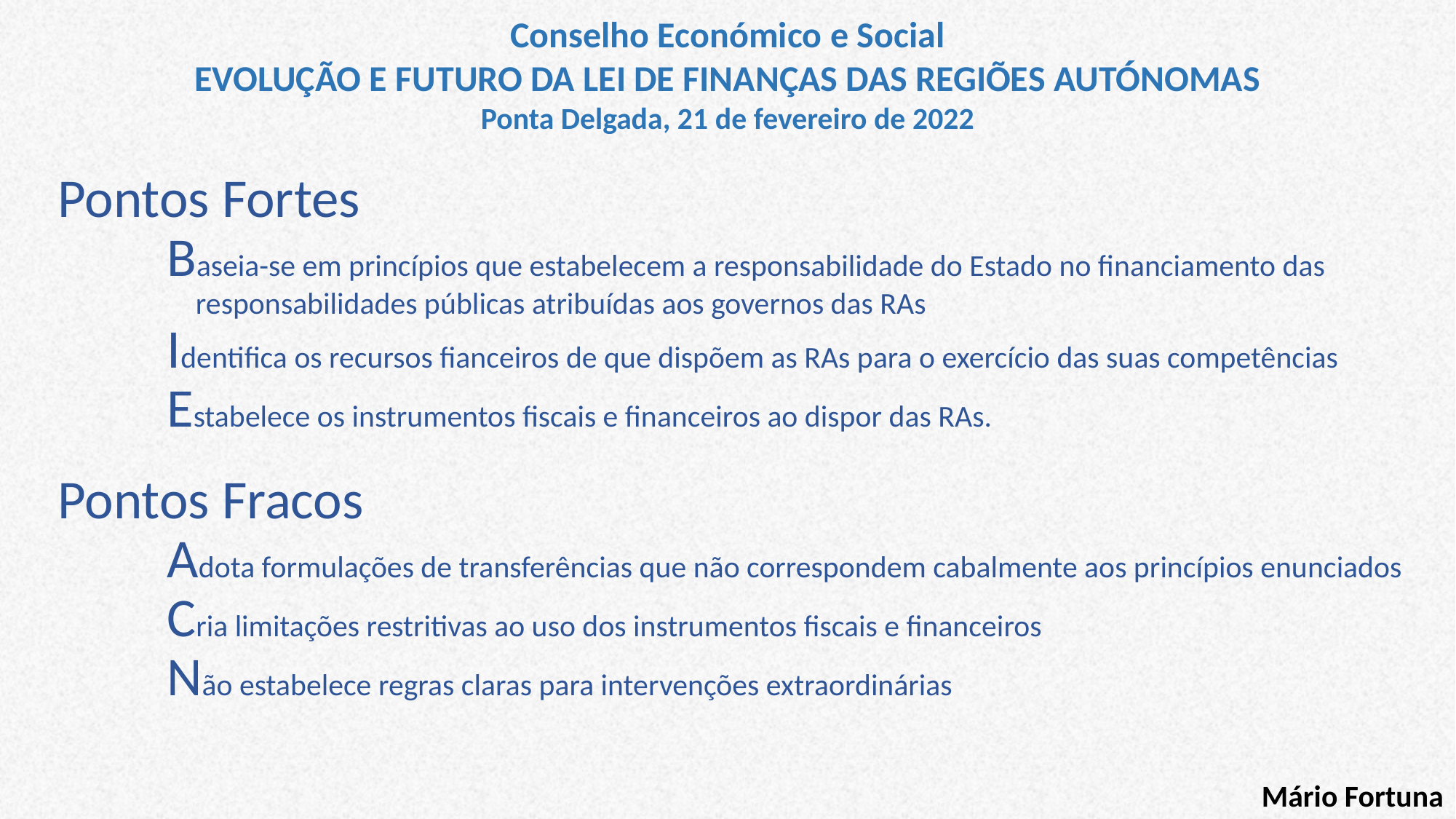

Conselho Económico e Social
EVOLUÇÃO E FUTURO DA LEI DE FINANÇAS DAS REGIÕES AUTÓNOMAS
Ponta Delgada, 21 de fevereiro de 2022
# Pontos Fortes Baseia-se em princípios que estabelecem a responsabilidade do Estado no financiamento das responsabilidades públicas atribuídas aos governos das RAs Identifica os recursos fianceiros de que dispõem as RAs para o exercício das suas competências Estabelece os instrumentos fiscais e financeiros ao dispor das RAs. Pontos Fracos Adota formulações de transferências que não correspondem cabalmente aos princípios enunciados Cria limitações restritivas ao uso dos instrumentos fiscais e financeiros Não estabelece regras claras para intervenções extraordinárias
Mário Fortuna